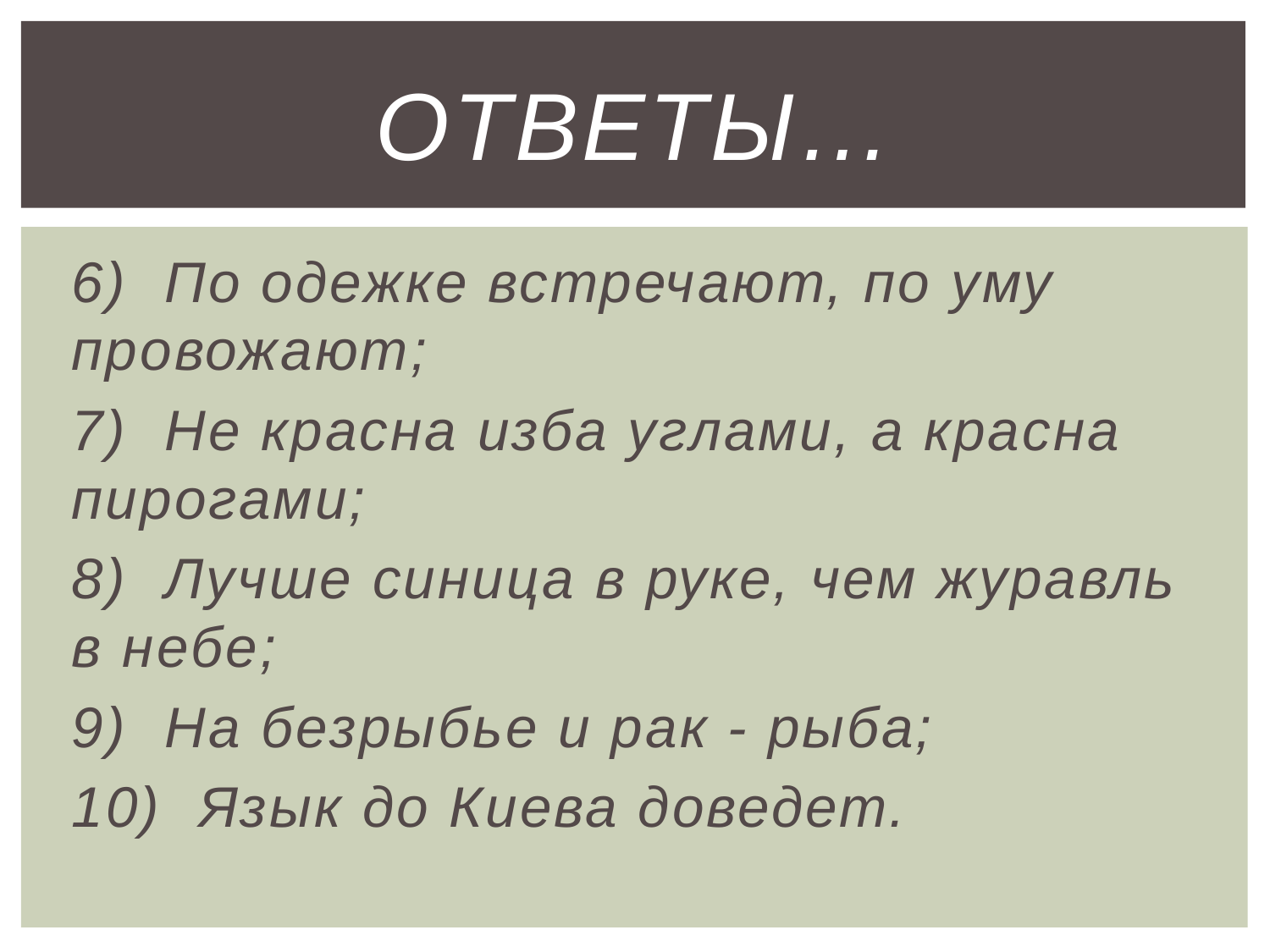

# ОТВЕТЫ…
6)  По одежке встречают, по уму провожают;
7)  Не красна изба углами, а красна пирогами;
8)  Лучше синица в руке, чем журавль в небе;
9)  На безрыбье и рак - рыба;
10)  Язык до Киева доведет.